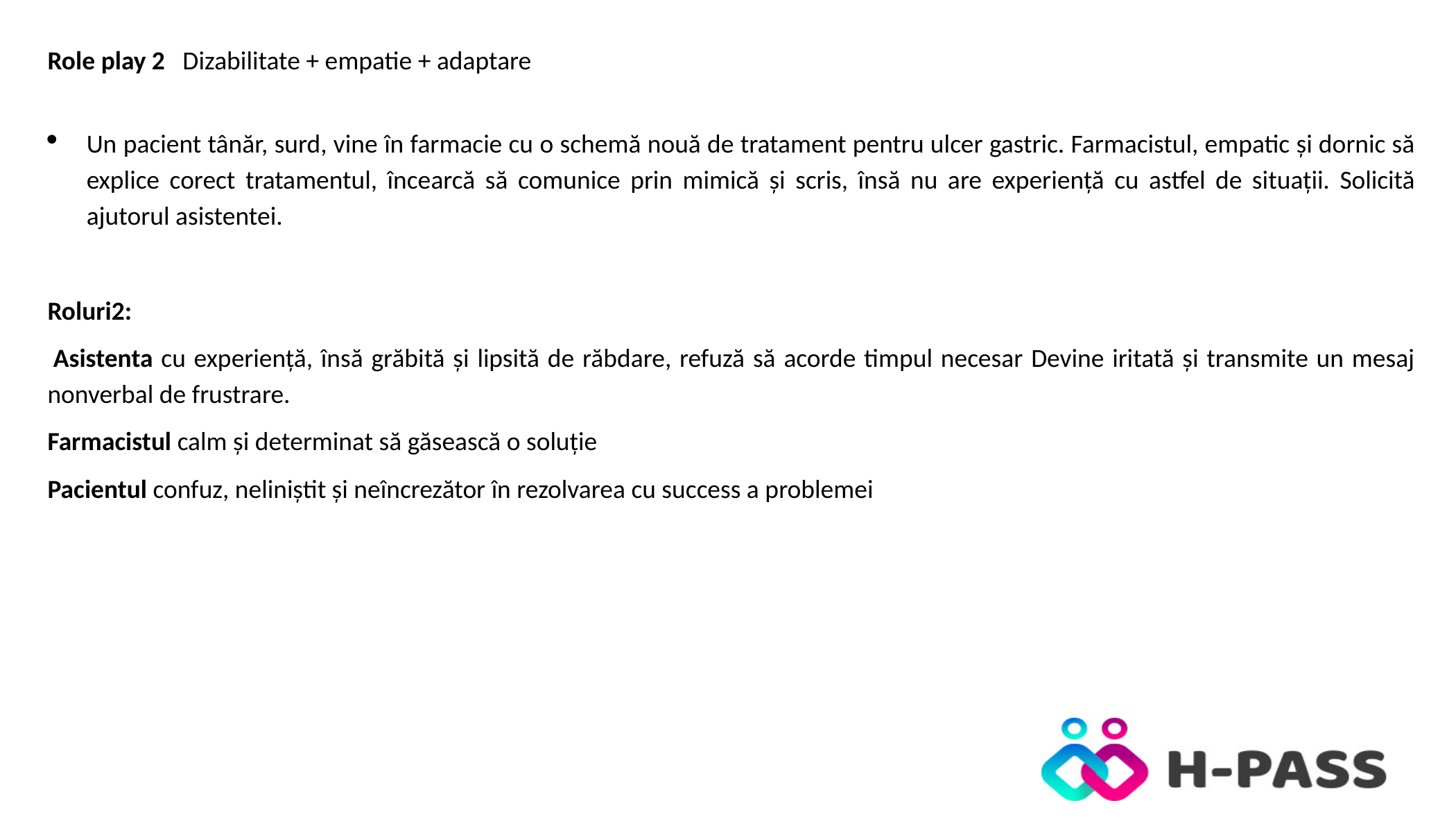

Role play 2   Dizabilitate + empatie + adaptare

Un pacient tânăr, surd, vine în farmacie cu o schemă nouă de tratament pentru ulcer gastric. Farmacistul, empatic și dornic să explice corect tratamentul, încearcă să comunice prin mimică și scris, însă nu are experiență cu astfel de situații. Solicită ajutorul asistentei.

Roluri2:
 Asistenta cu experiență, însă grăbită și lipsită de răbdare, refuză să acorde timpul necesar Devine iritată și transmite un mesaj nonverbal de frustrare.
Farmacistul calm și determinat să găsească o soluție
Pacientul confuz, neliniștit și neîncrezător în rezolvarea cu success a problemei